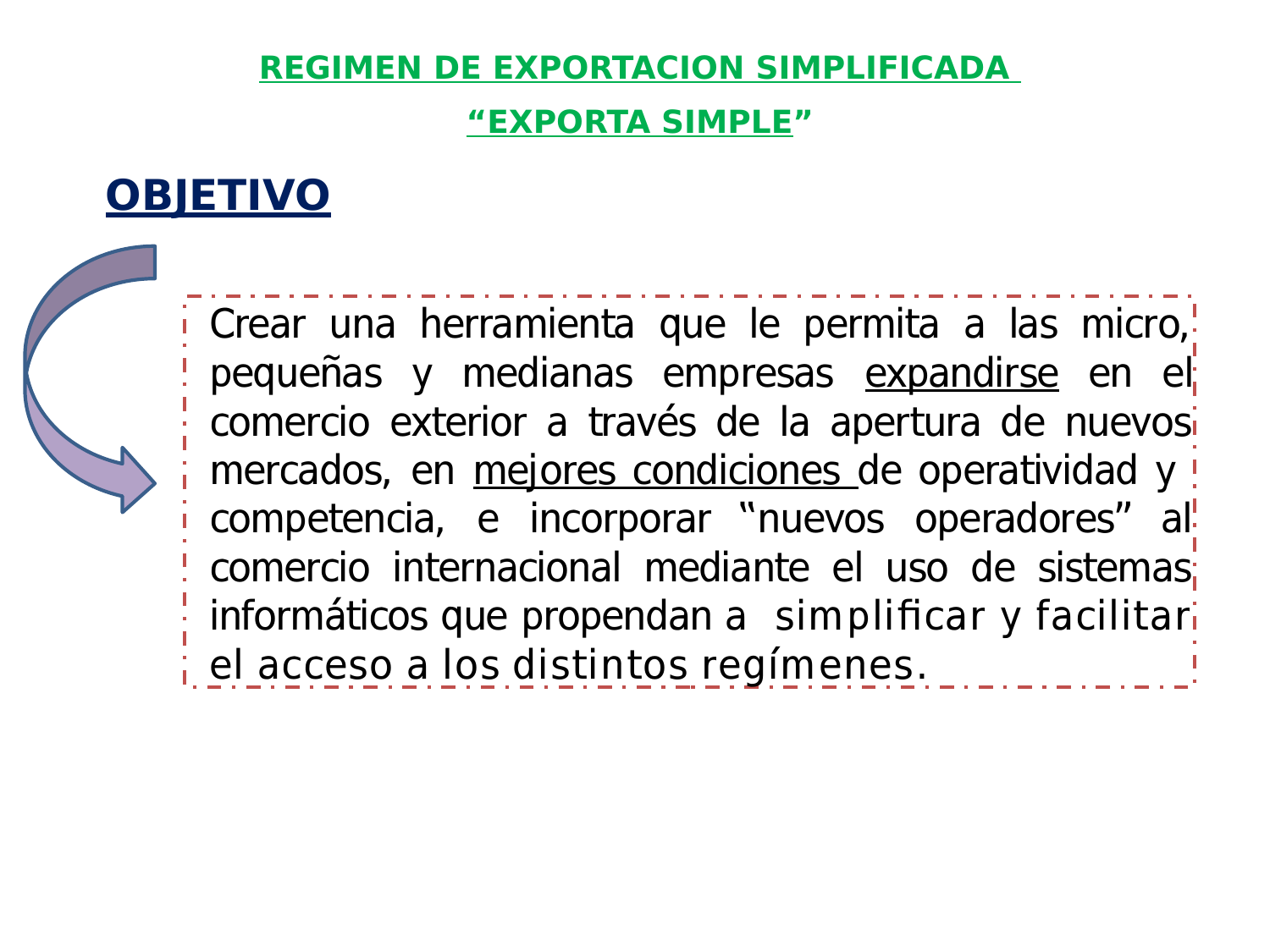

REGIMEN DE EXPORTACION SIMPLIFICADA
“EXPORTA SIMPLE”
OBJETIVO

Crear una herramienta que le permita a las micro, pequeñas y medianas empresas expandirse en el comercio exterior a través de la apertura de nuevos mercados, en mejores condiciones de operatividad y  competencia, e incorporar “nuevos operadores” al comercio internacional mediante el uso de sistemas informáticos que propendan a  simplificar y facilitar el acceso a los distintos regímenes.